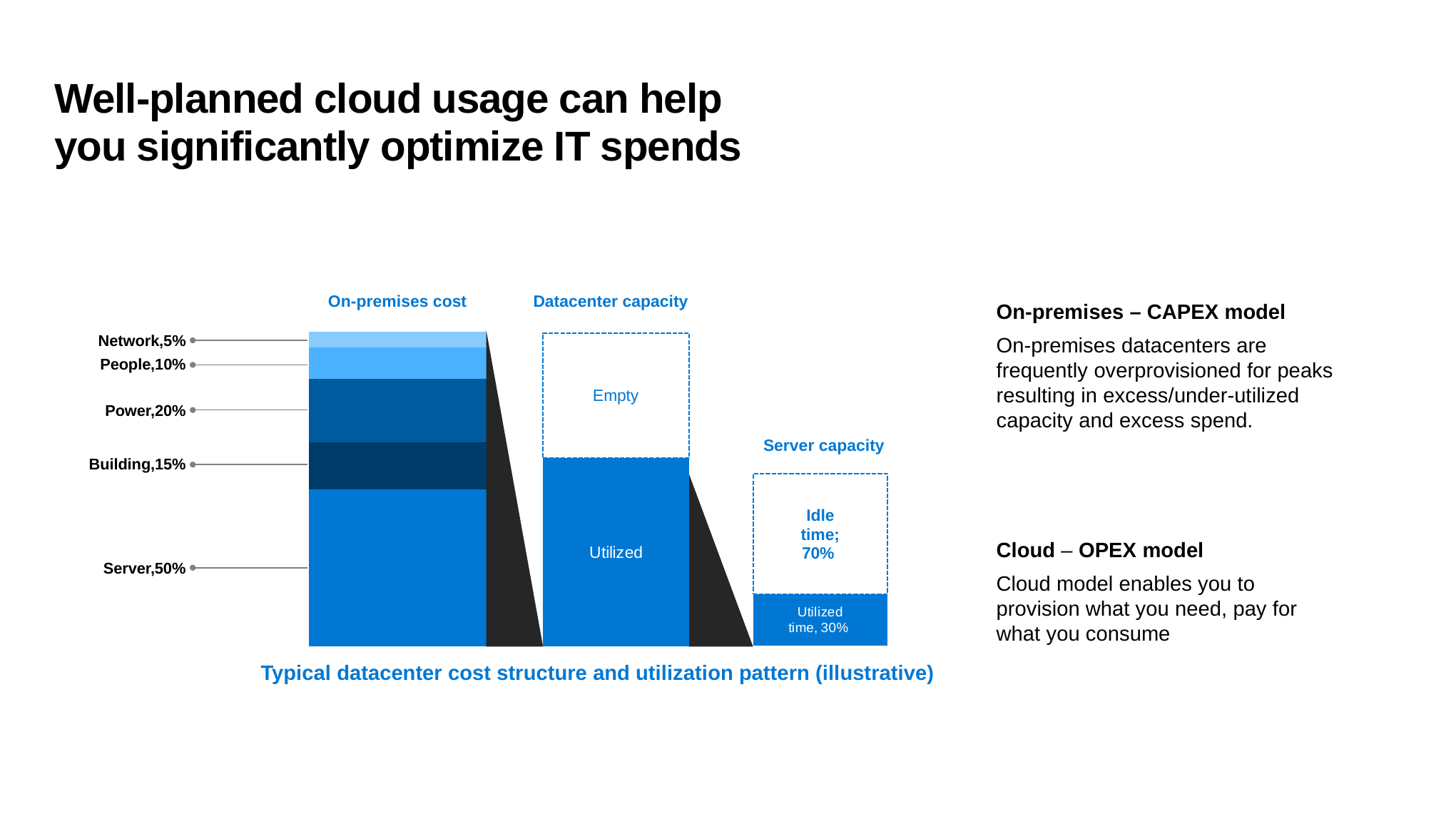

# Well-planned cloud usage can help you significantly optimize IT spends
On-premises cost
Datacenter capacity
On-premises – CAPEX model
On-premises datacenters are frequently overprovisioned for peaks resulting in excess/under-utilized capacity and excess spend.

### Chart

| Category | Server | Building | Power | People | Network |
|---|---|---|---|---|---|

### Chart

| Category | Utilized | Empty |
|---|---|---|
Network,5%

People,10%
Power,20%
Server capacity
Building,15%

### Chart

| Category | Utilized time | Idle time |
|---|---|---|
Cloud – OPEX model
Cloud model enables you to provision what you need, pay for what you consume
Server,50%
Typical datacenter cost structure and utilization pattern (illustrative)